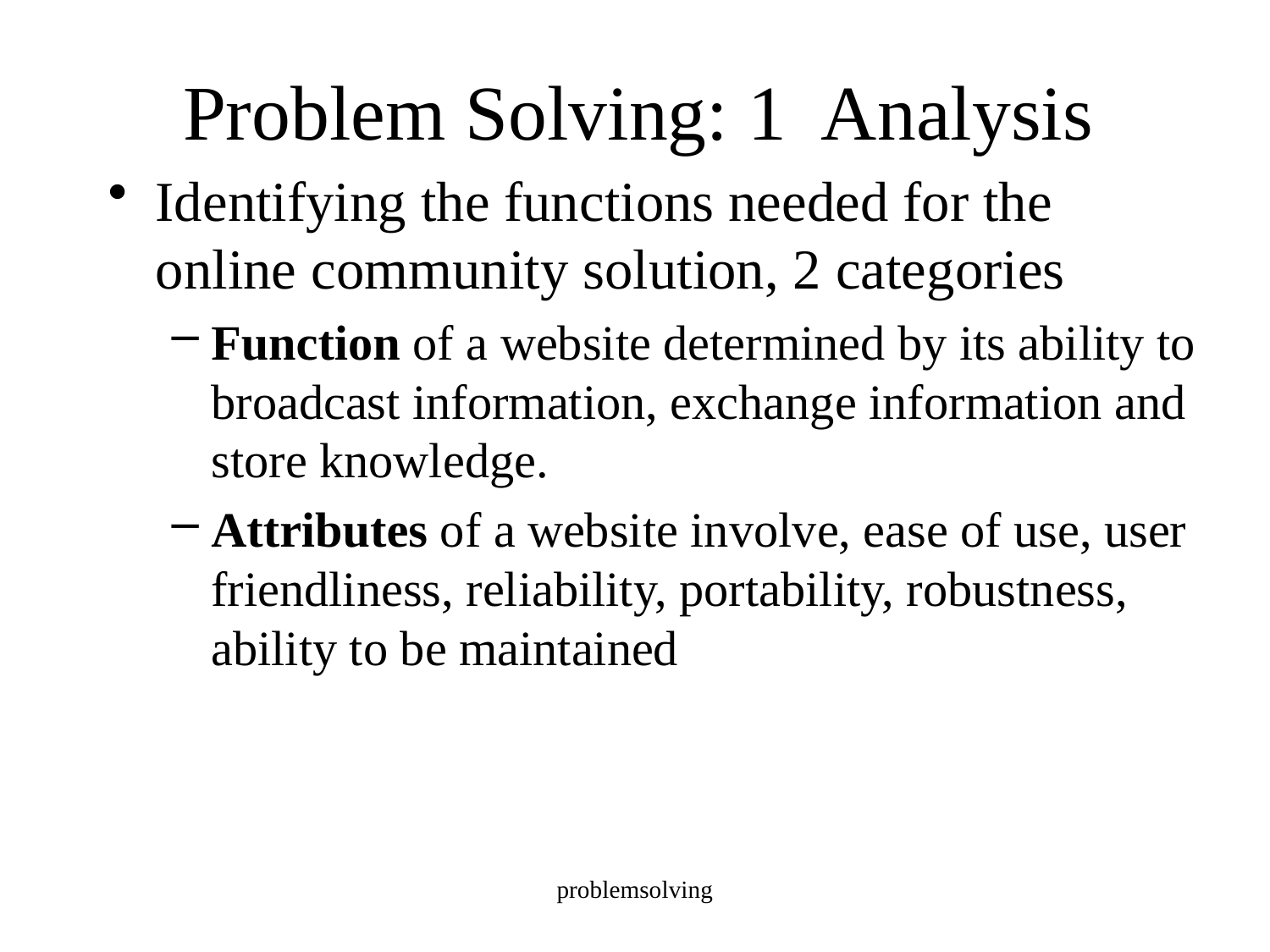

# Problem Solving: 1  Analysis
Identifying the functions needed for the online community solution, 2 categories
Function of a website determined by its ability to broadcast information, exchange information and store knowledge.
Attributes of a website involve, ease of use, user friendliness, reliability, portability, robustness, ability to be maintained

problemsolving